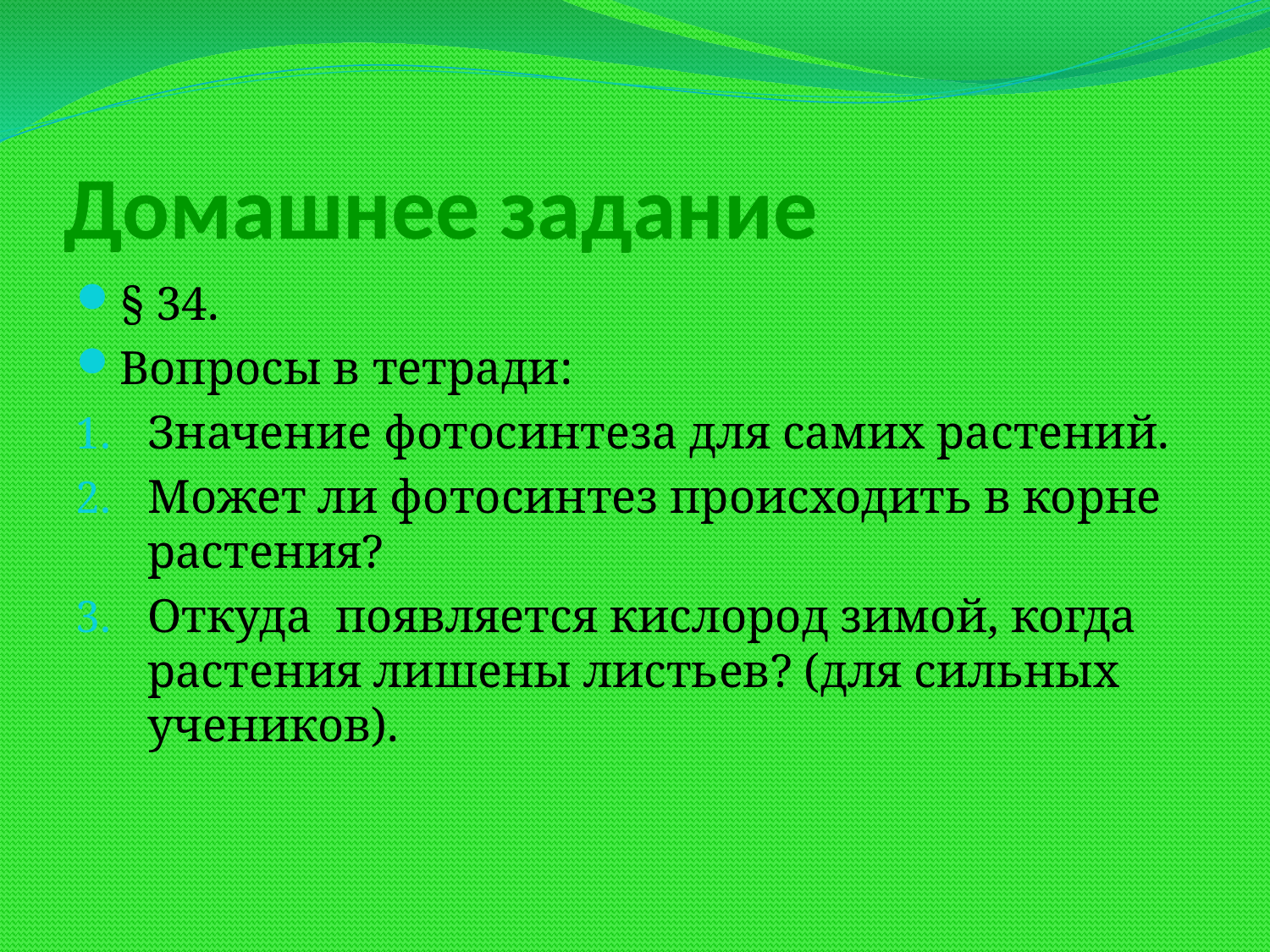

# Домашнее задание
§ 34.
Вопросы в тетради:
Значение фотосинтеза для самих растений.
Может ли фотосинтез происходить в корне растения?
Откуда  появляется кислород зимой, когда растения лишены листьев? (для сильных учеников).